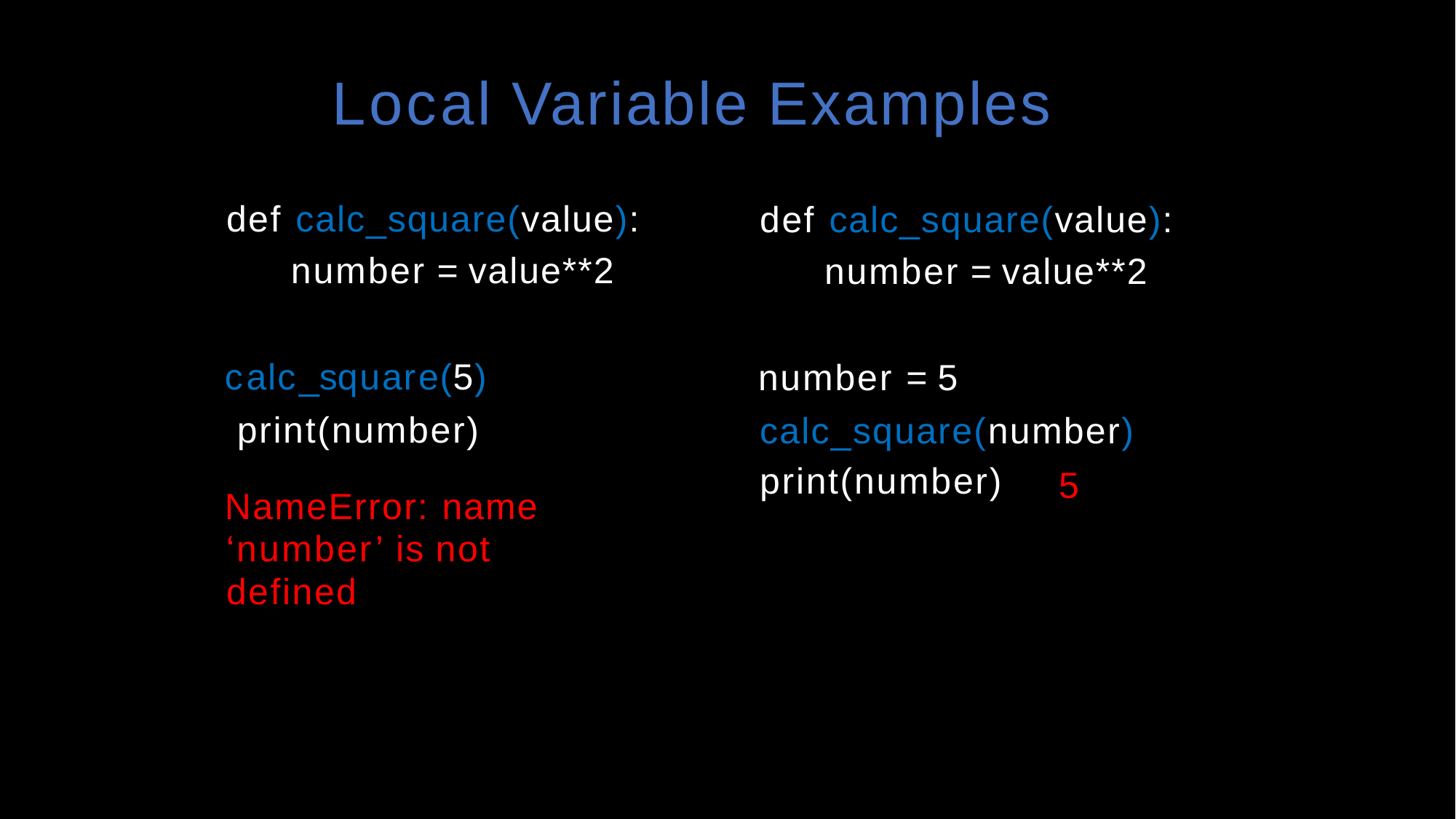

# Local Variable Examples
def calc_square(value):  number = value**2

calc_square(5)  print(number)
NameError: name  ‘number’ is not defined
def calc_square(value):  number = value**2

number = 5  calc_square(number)
print(number)
5